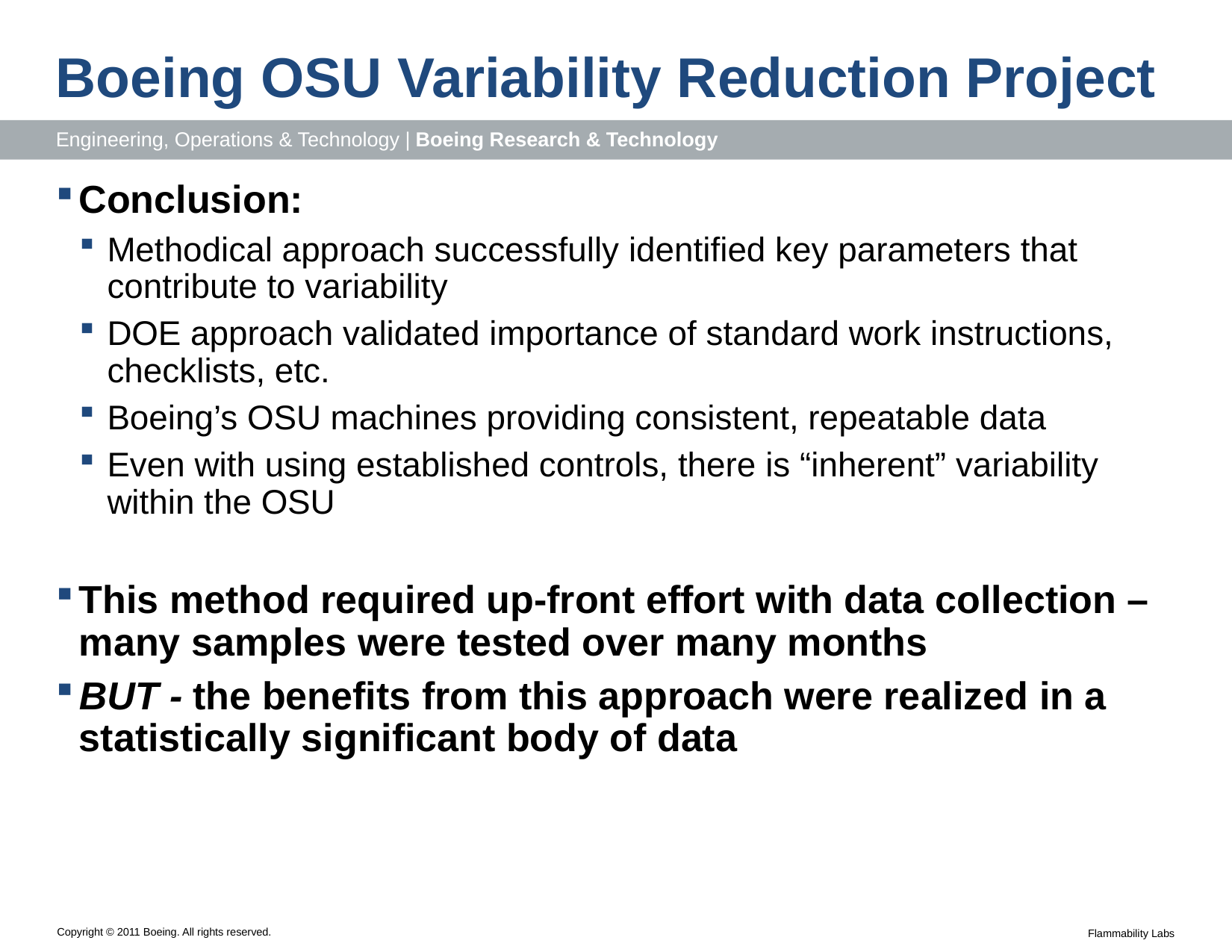

# Boeing OSU Variability Reduction Project
Conclusion:
Methodical approach successfully identified key parameters that contribute to variability
DOE approach validated importance of standard work instructions, checklists, etc.
Boeing’s OSU machines providing consistent, repeatable data
Even with using established controls, there is “inherent” variability within the OSU

This method required up-front effort with data collection – many samples were tested over many months
BUT - the benefits from this approach were realized in a statistically significant body of data
Flammability Labs